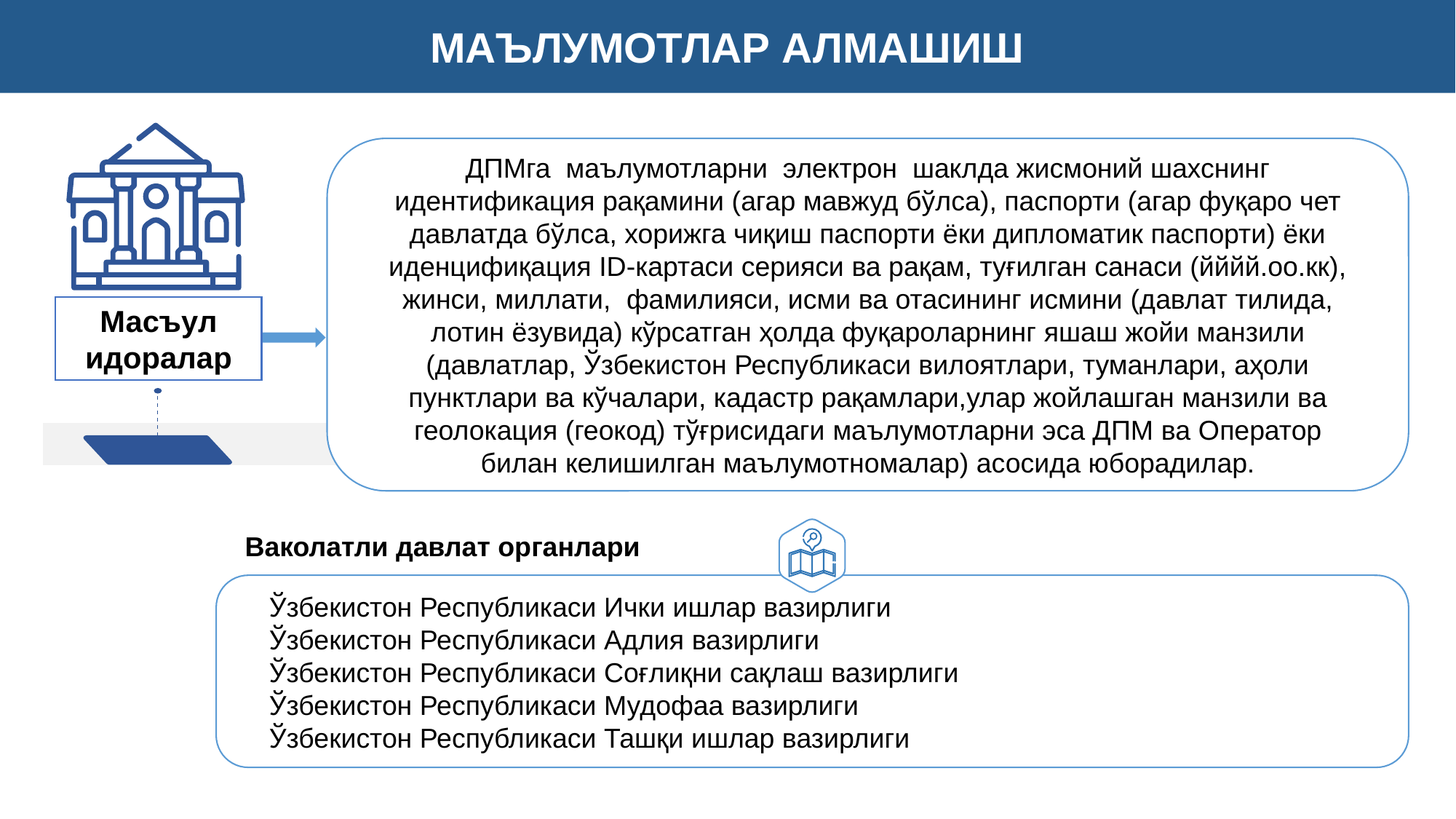

МАЪЛУМОТЛАР АЛМАШИШ

ДПМга  маълумотларни  электрон  шаклда жисмоний шахснинг идентификация рақамини (агар мавжуд бўлса), паспорти (агар фуқаро чет давлатда бўлса, хорижга чиқиш паспорти ёки дипломатик паспорти) ёки иденцифиқация ID-картаси серияси ва рақам, туғилган санаси (йййй.оо.кк), жинси, миллати,  фамилияси, исми ва отасининг исмини (давлат тилида, лотин ёзувида) кўрсатган ҳолда фуқароларнинг яшаш жойи манзили (давлатлар, Ўзбекистон Республикаси вилоятлари, туманлари, аҳоли пунктлари ва кўчалари, кадастр рақамлари,улар жойлашган манзили ва геолокация (геокод) тўғрисидаги маълумотларни эса ДПМ ва Оператор билан келишилган маълумотномалар) асосида юборадилар.
Масъул идоралар

Ваколатли давлат органлари
Ўзбекистон Республикаси Ички ишлар вазирлиги
Ўзбекистон Республикаси Адлия вазирлиги
Ўзбекистон Республикаси Соғлиқни сақлаш вазирлиги
Ўзбекистон Республикаси Мудофаа вазирлиги
Ўзбекистон Республикаси Ташқи ишлар вазирлиги